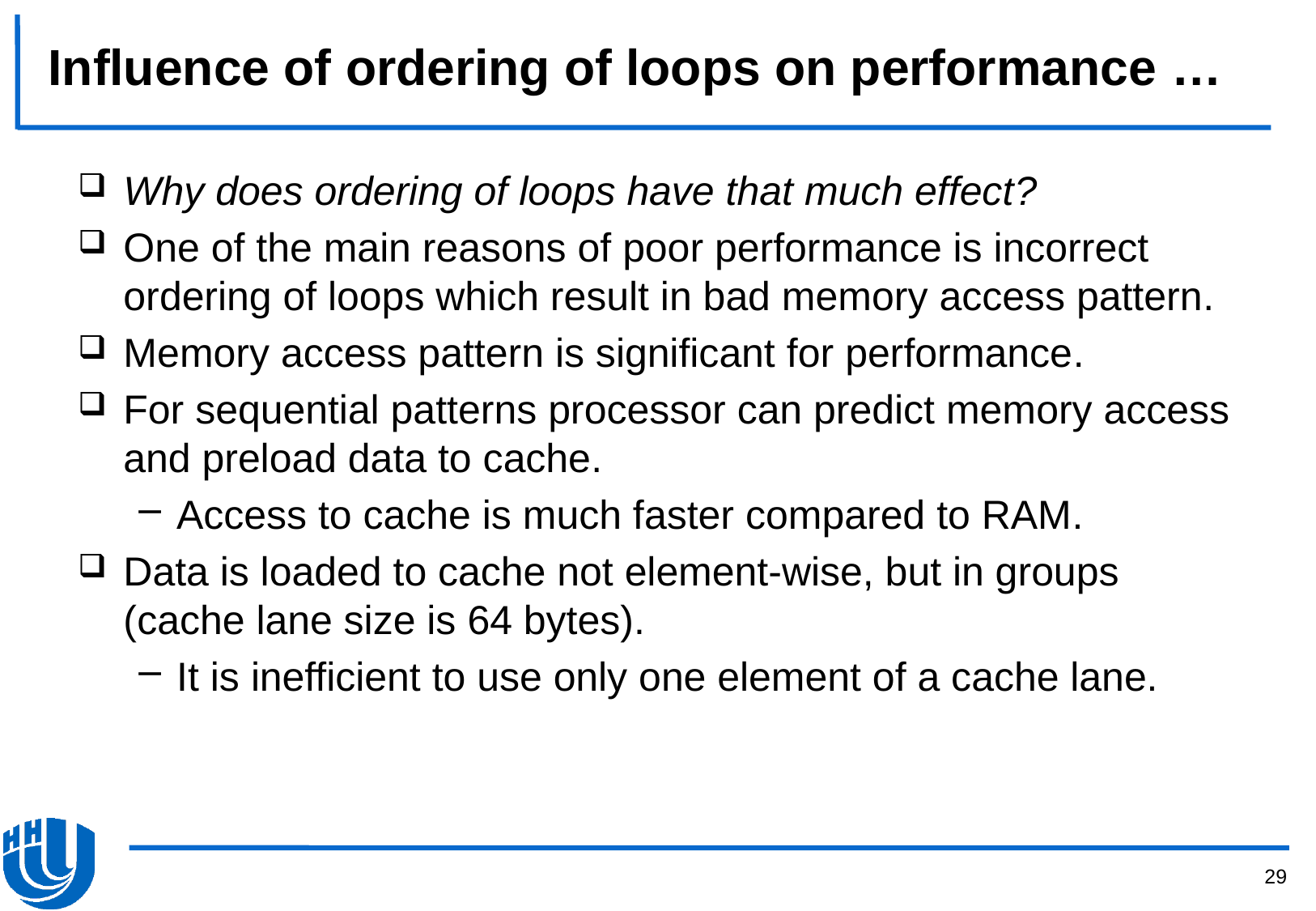

# Influence of ordering of loops on performance …
Why does ordering of loops have that much effect?
One of the main reasons of poor performance is incorrect ordering of loops which result in bad memory access pattern.
Memory access pattern is significant for performance.
For sequential patterns processor can predict memory access and preload data to cache.
Access to cache is much faster compared to RAM.
Data is loaded to cache not element-wise, but in groups (cache lane size is 64 bytes).
It is inefficient to use only one element of a cache lane.